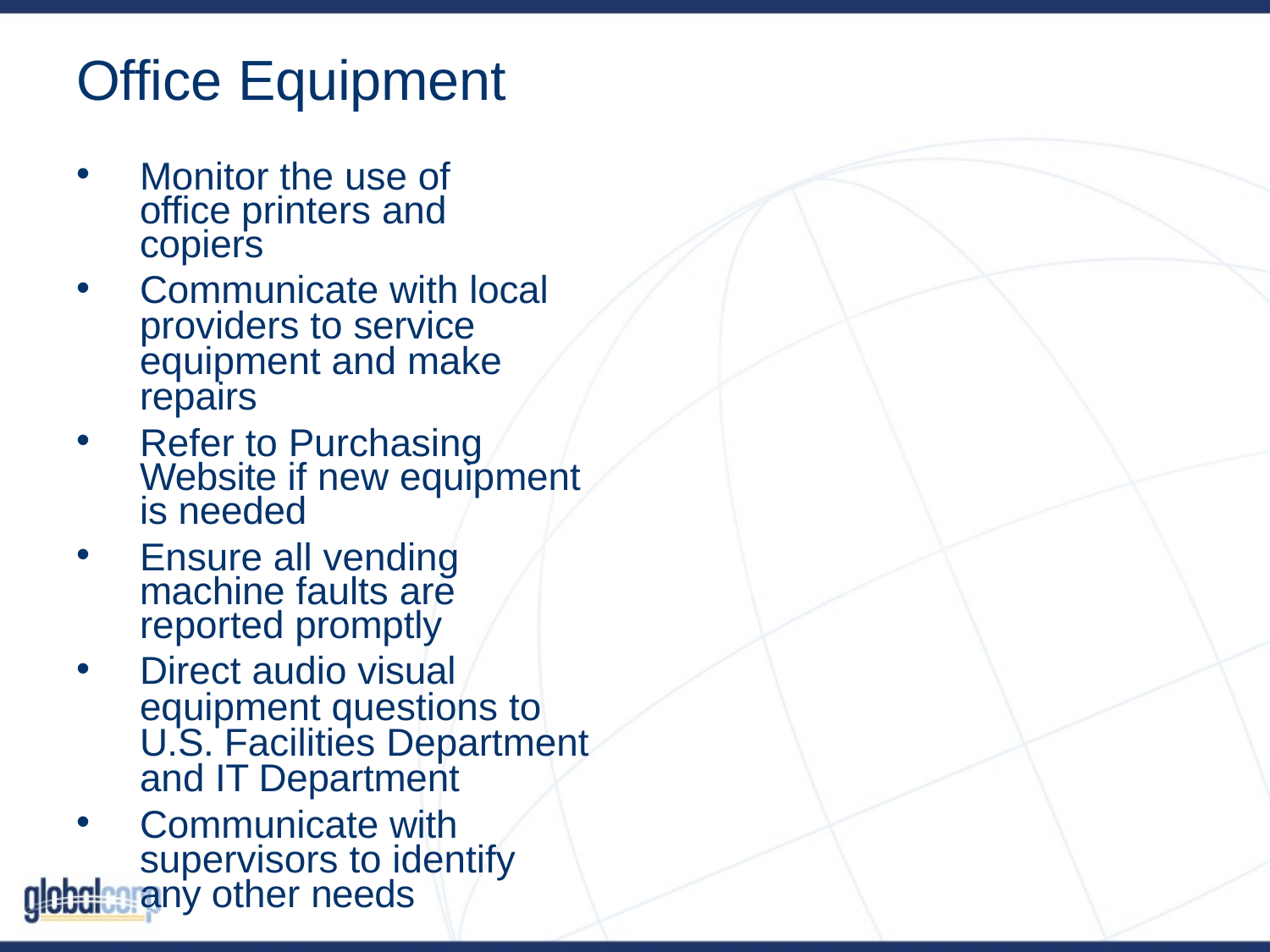

# Office Equipment
Monitor the use of office printers and copiers
Communicate with local providers to service equipment and make repairs
Refer to Purchasing Website if new equipment is needed
Ensure all vending machine faults are reported promptly
Direct audio visual equipment questions to U.S. Facilities Department and IT Department
Communicate with supervisors to identify any other needs